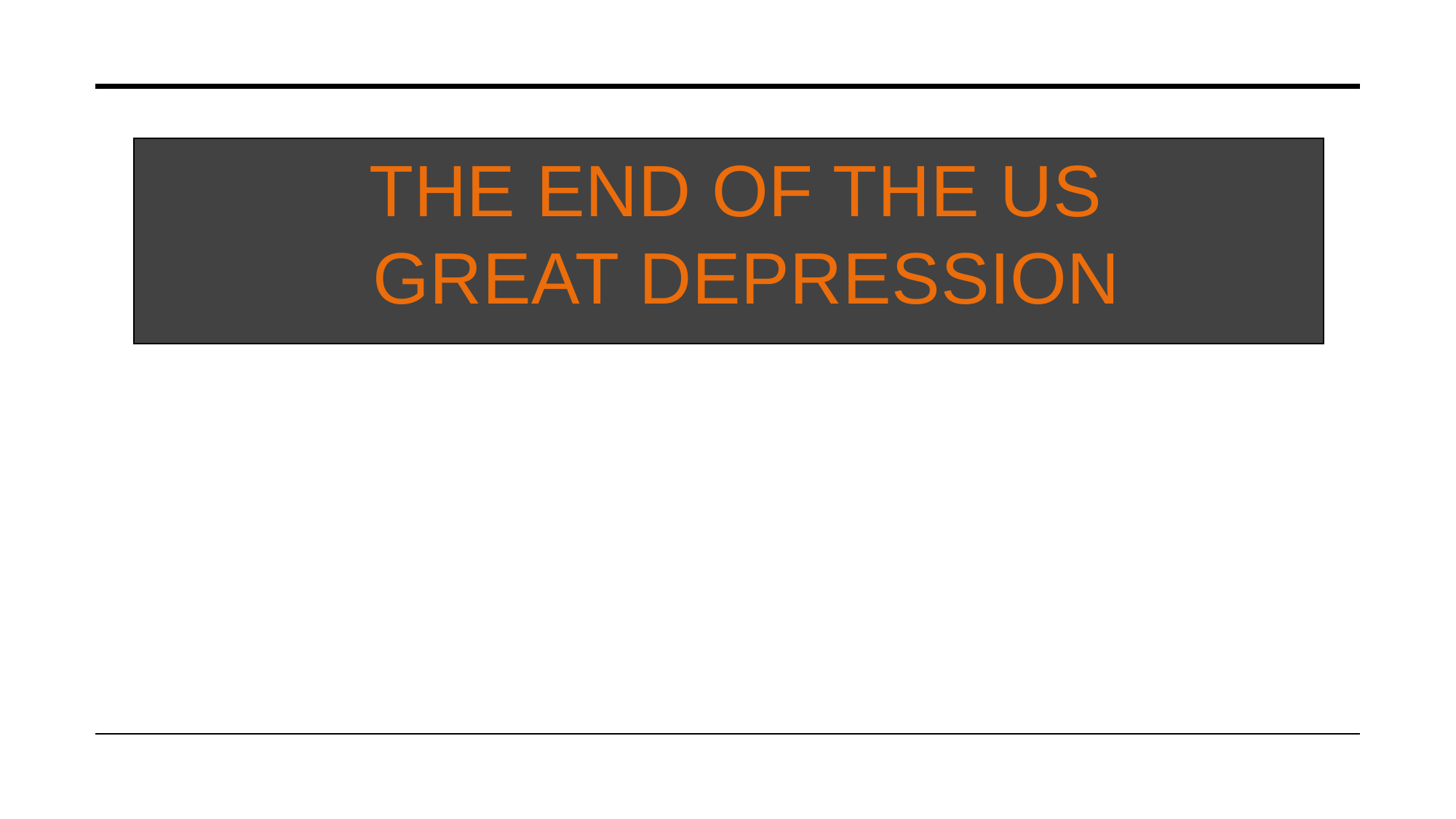

# THE END OF THE US GREAT DEPRESSION